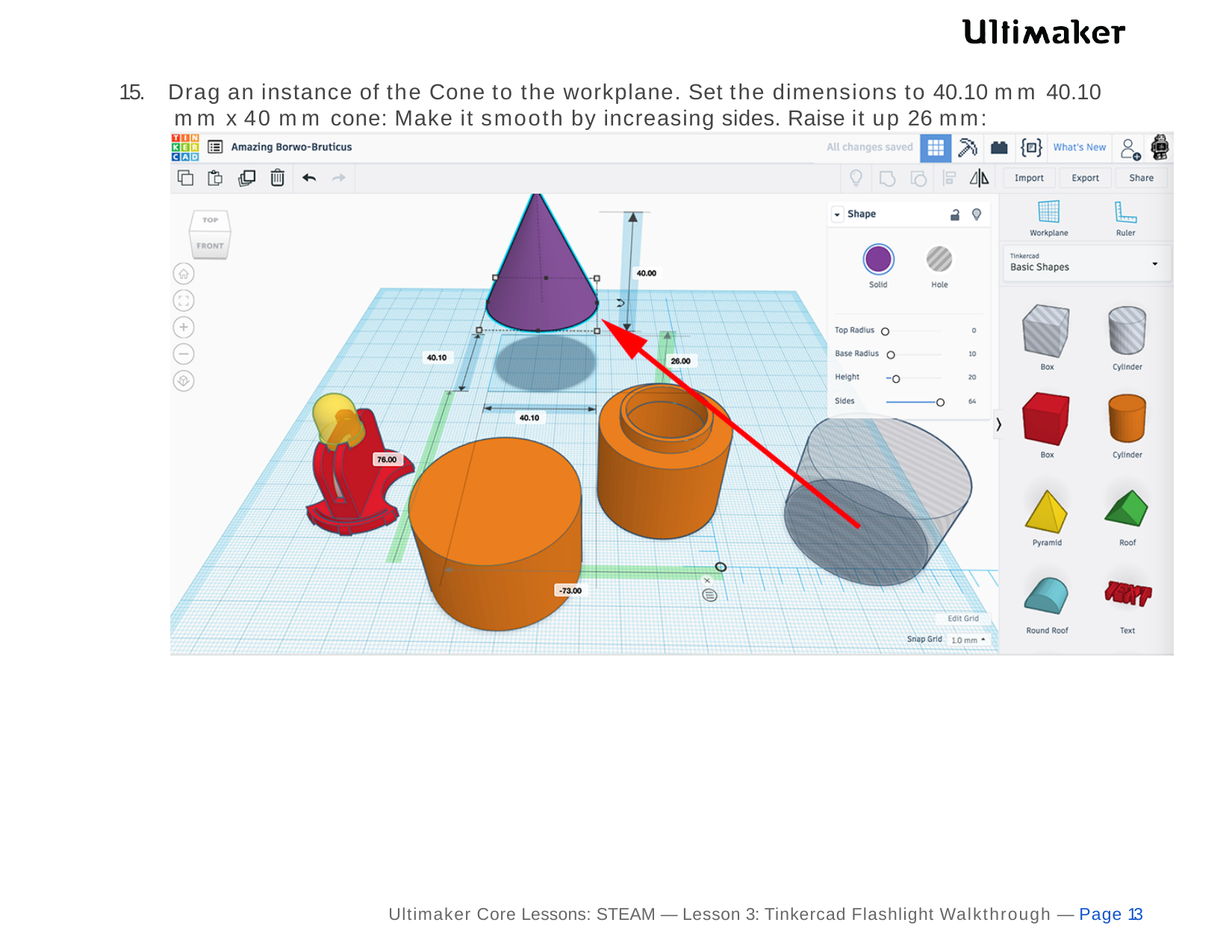

15.	Drag an instance of the Cone to the workplane. Set the dimensions to 40.10 mm 40.10  mm x 40 mm cone: Make it smooth by increasing sides. Raise it up 26 mm:

Ultimaker Core Lessons: STEAM — Lesson 3: Tinkercad Flashlight Walkthrough — Page 13